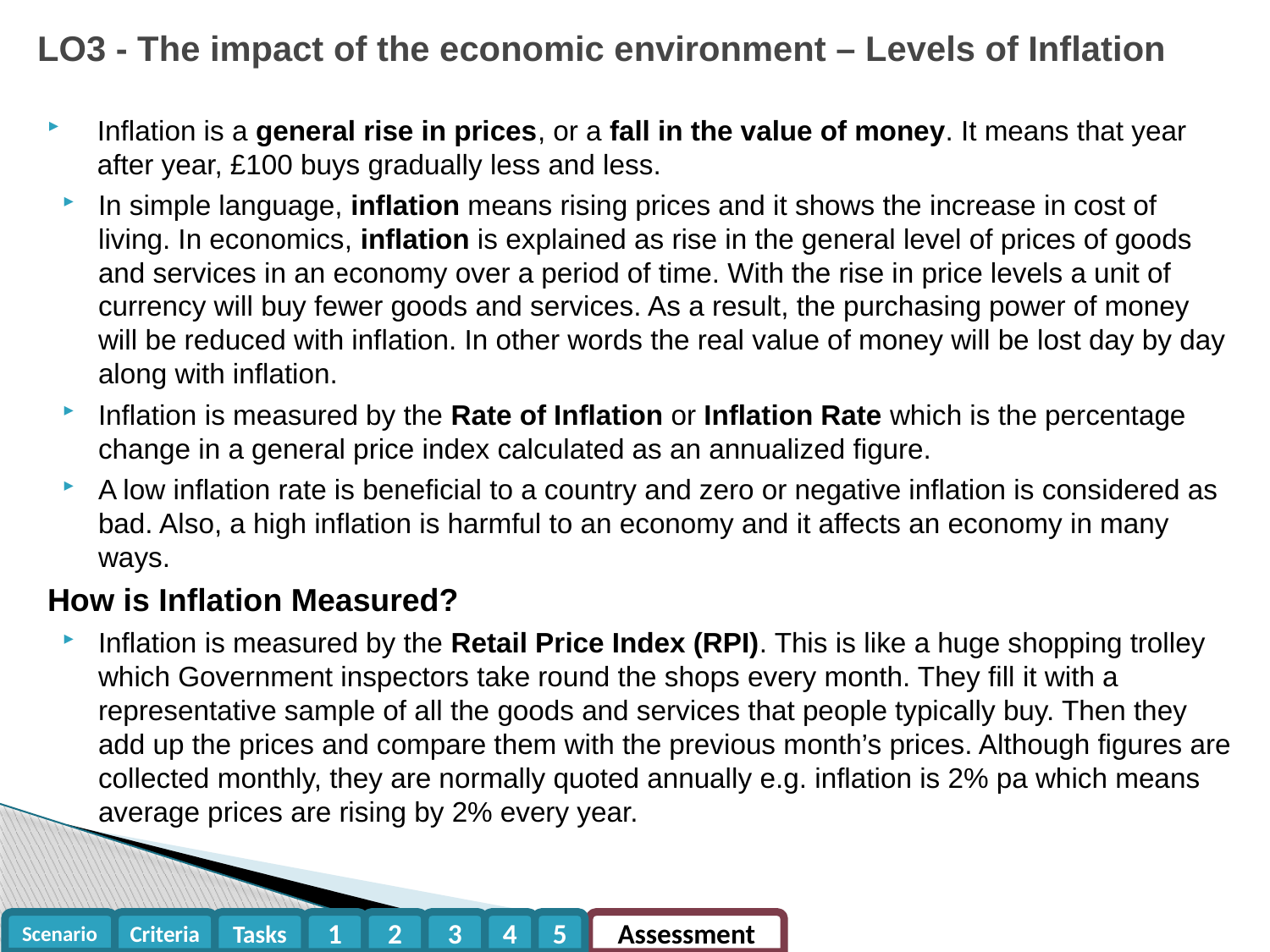

LO3 - The impact of the economic environment – Levels of Inflation
Inflation is a general rise in prices, or a fall in the value of money. It means that year after year, £100 buys gradually less and less.
In simple language, inflation means rising prices and it shows the increase in cost of living. In economics, inflation is explained as rise in the general level of prices of goods and services in an economy over a period of time. With the rise in price levels a unit of currency will buy fewer goods and services. As a result, the purchasing power of money will be reduced with inflation. In other words the real value of money will be lost day by day along with inflation.
Inflation is measured by the Rate of Inflation or Inflation Rate which is the percentage change in a general price index calculated as an annualized figure.
A low inflation rate is beneficial to a country and zero or negative inflation is considered as bad. Also, a high inflation is harmful to an economy and it affects an economy in many ways.
How is Inflation Measured?
Inflation is measured by the Retail Price Index (RPI). This is like a huge shopping trolley which Government inspectors take round the shops every month. They fill it with a representative sample of all the goods and services that people typically buy. Then they add up the prices and compare them with the previous month’s prices. Although figures are collected monthly, they are normally quoted annually e.g. inflation is 2% pa which means average prices are rising by 2% every year.